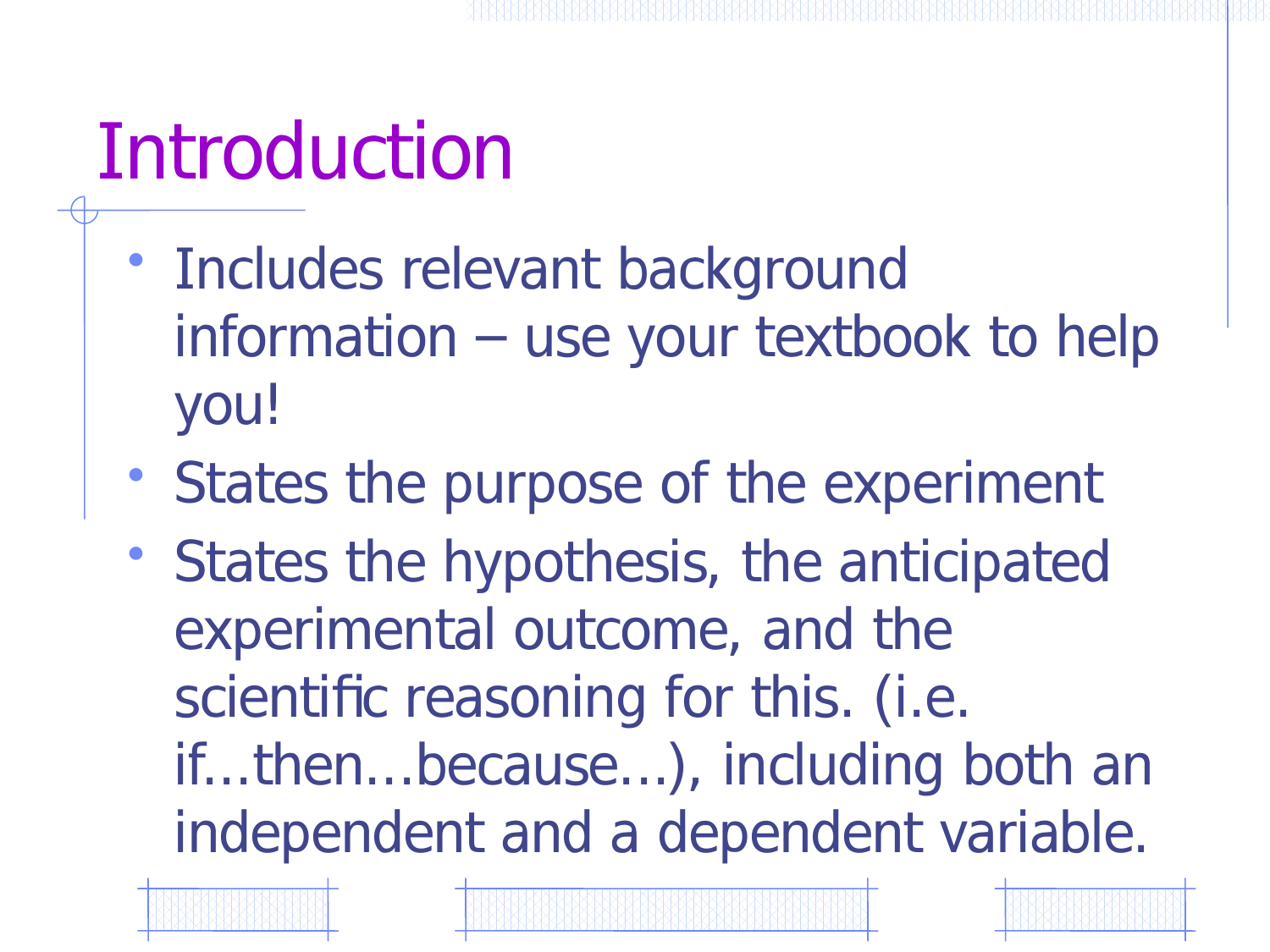

# Introduction
Includes relevant background information – use your textbook to help you!
States the purpose of the experiment
States the hypothesis, the anticipated experimental outcome, and the scientific reasoning for this. (i.e.  if...then...because...), including both an independent and a dependent variable.